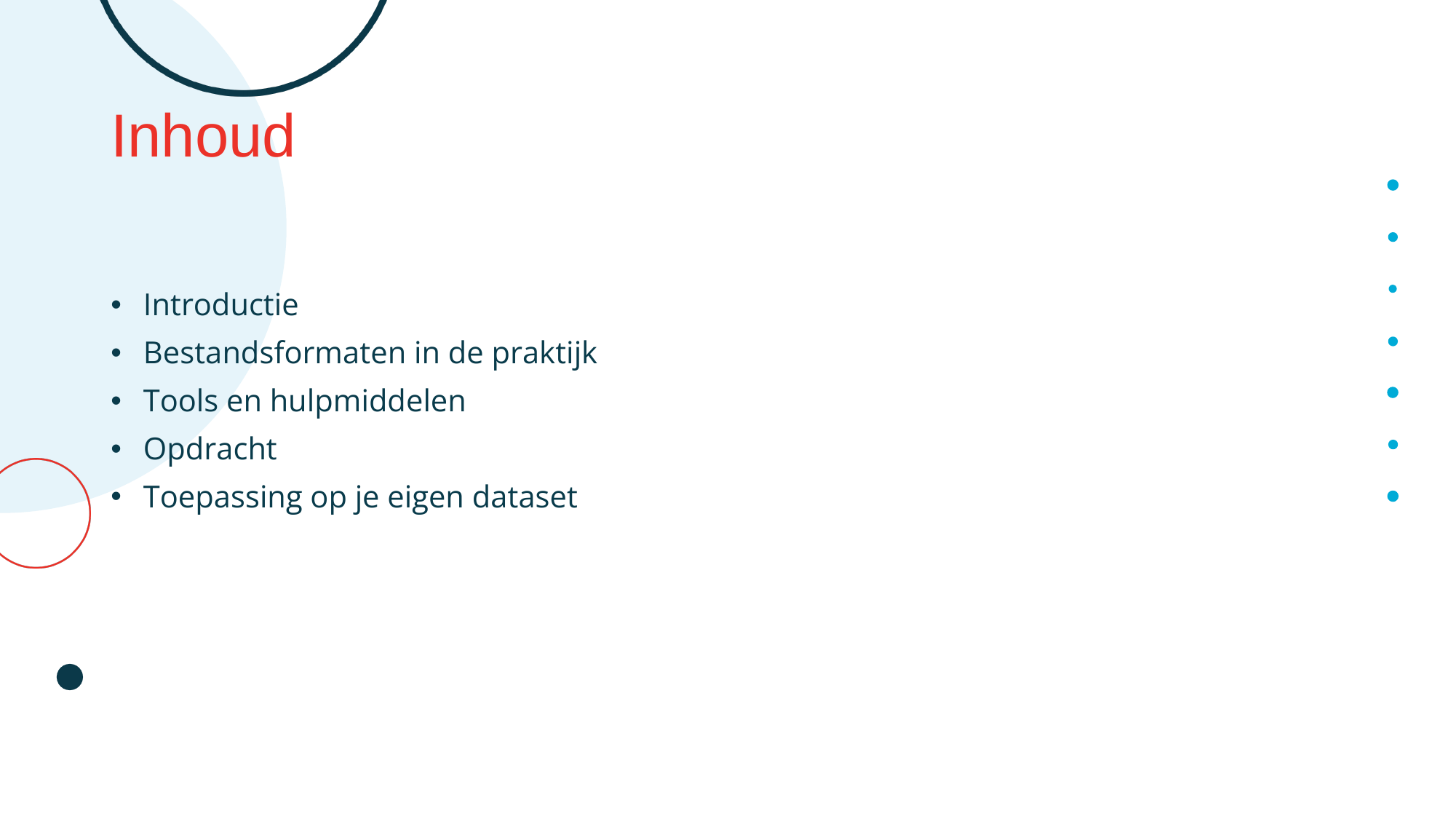

# Inhoud

Introductie
Bestandsformaten in de praktijk
Tools en hulpmiddelen
Opdracht
Toepassing op je eigen dataset